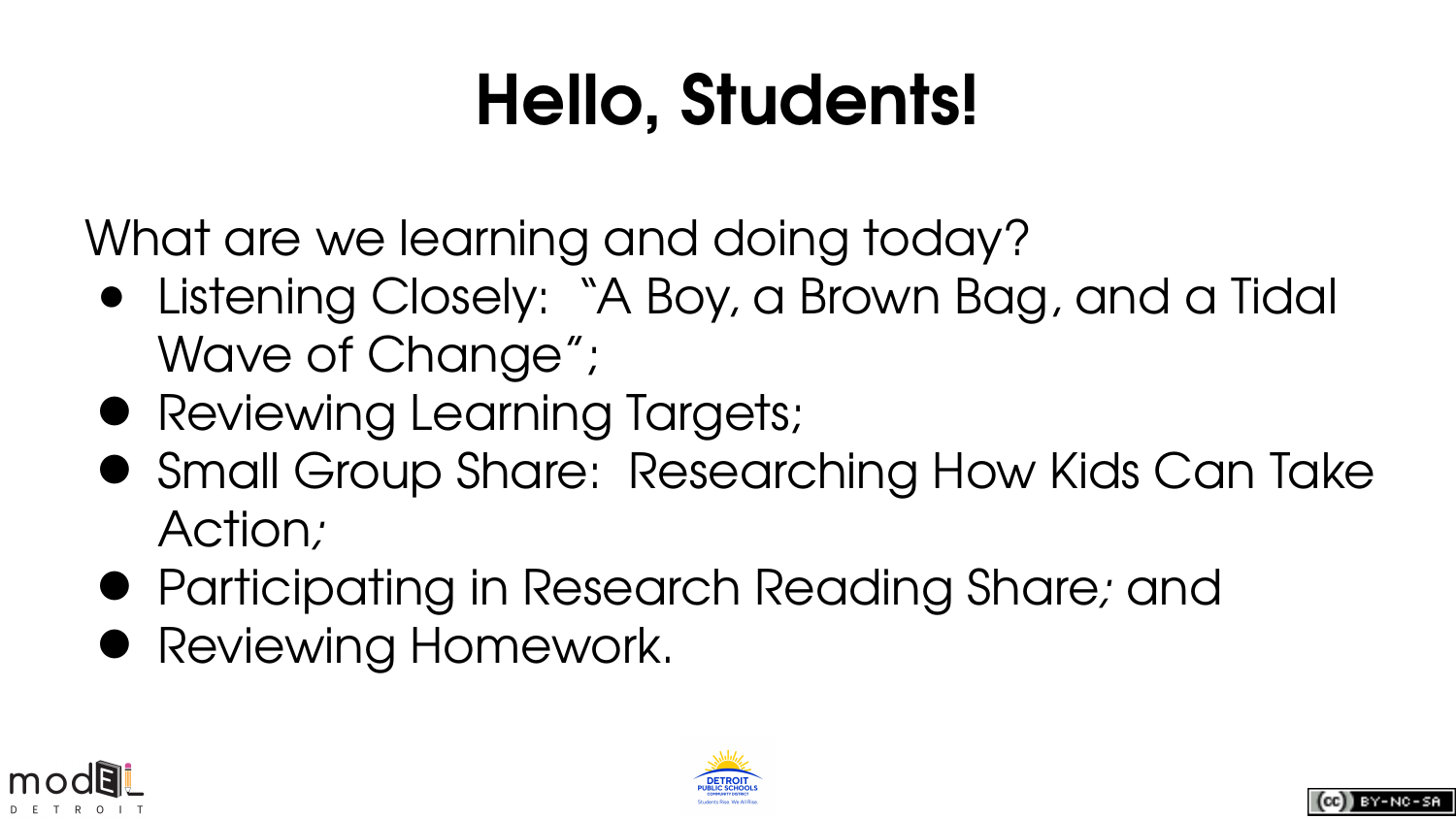

# Hello, Students!
What are we learning and doing today?
Listening Closely:  “A Boy, a Brown Bag, and a Tidal Wave of Change”;
Reviewing Learning Targets;
Small Group Share:  Researching How Kids Can Take Action;
Participating in Research Reading Share; and
Reviewing Homework.